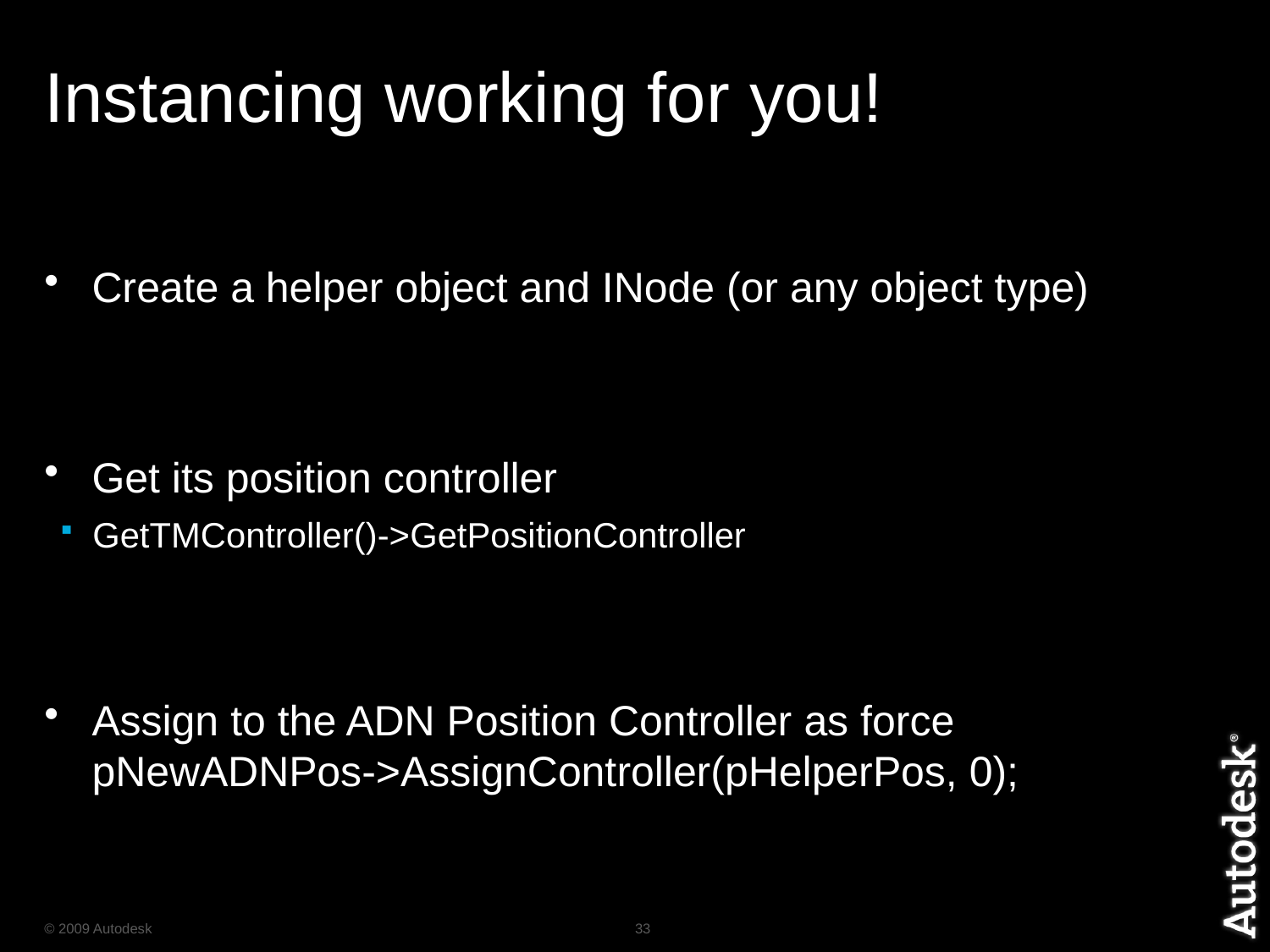

# Instancing working for you!

Create a helper object and INode (or any object type)

Get its position controller
GetTMController()->GetPositionController

Assign to the ADN Position Controller as force pNewADNPos->AssignController(pHelperPos, 0);